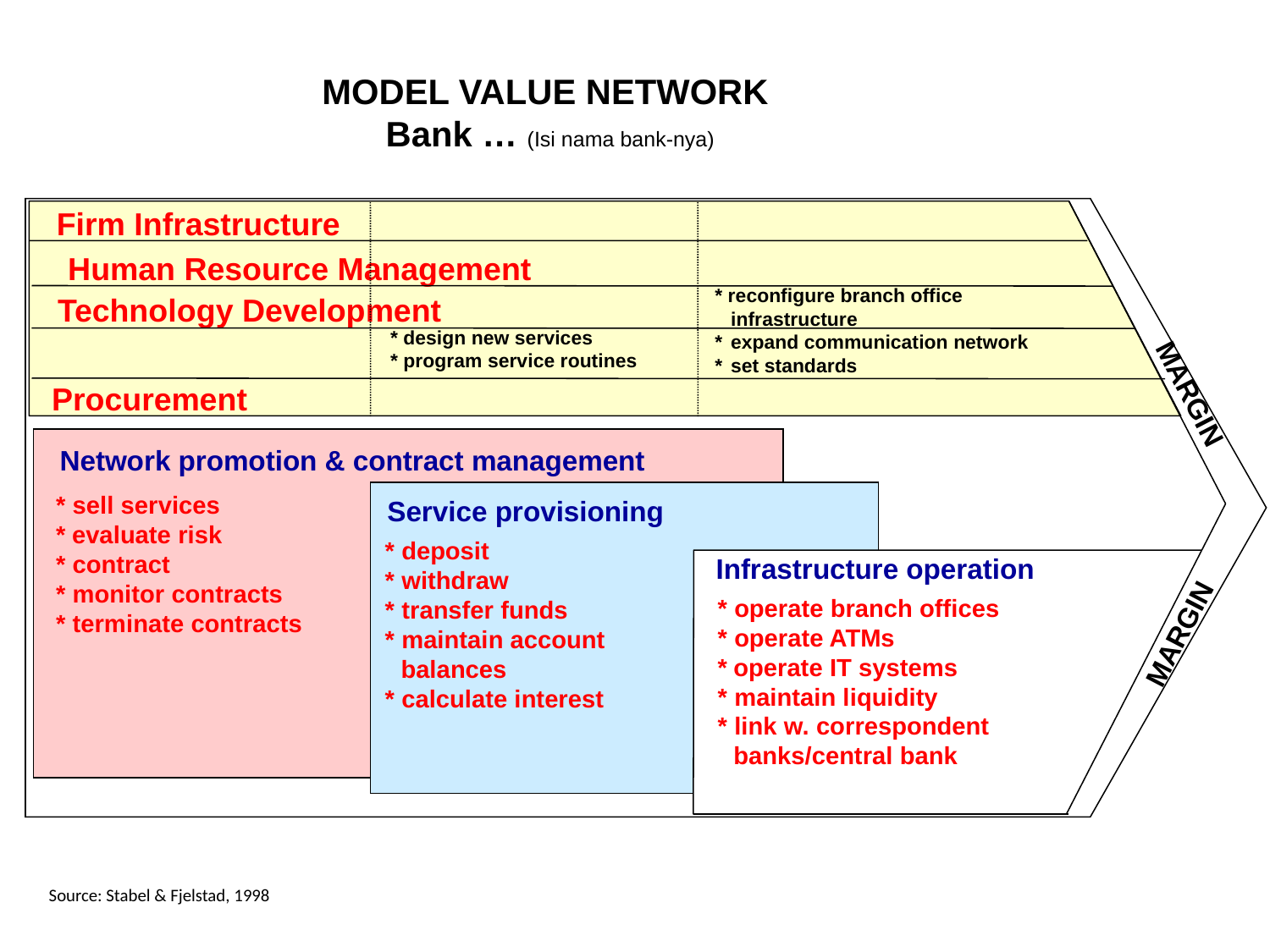

MODEL VALUE NETWORK
Bank … (Isi nama bank-nya)
Firm Infrastructure

Human Resource Management
* reconfigure branch office
	infrastructure
*	expand communication network
*	set standards
Technology Development

* design new services
* program service routines

MARGIN
Procurement

Network promotion & contract management

* sell services
*	evaluate risk
* contract
* monitor contracts
* terminate contracts
Service provisioning
* deposit
* withdraw
* transfer funds
* maintain account
	balances
* calculate interest
Infrastructure operation

* operate branch offices
* operate ATMs
*	operate IT systems
* maintain liquidity
* link w. correspondent
	banks/central bank
MARGIN
Source: Stabel & Fjelstad, 1998